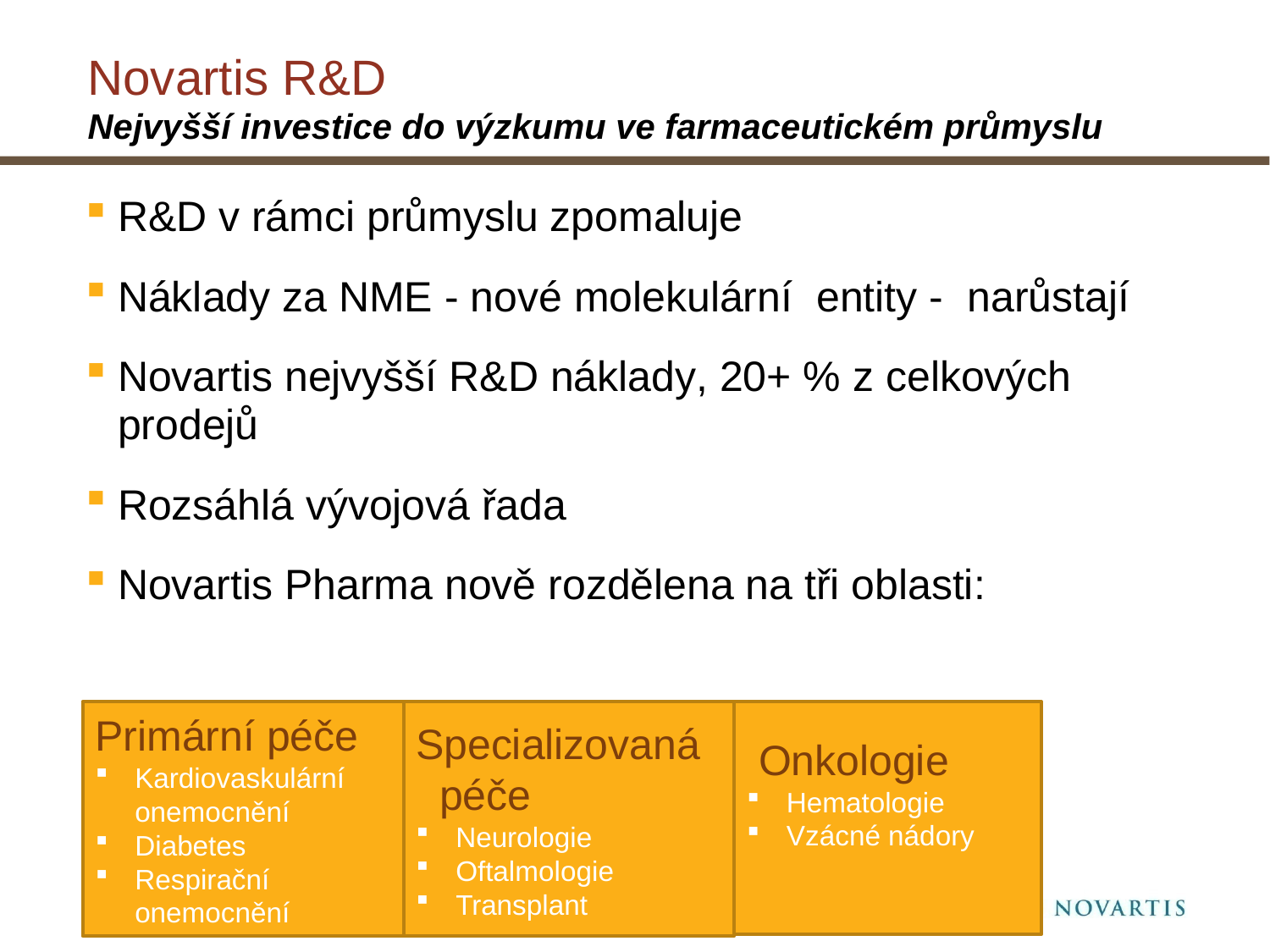

# Novartis R&D
Nejvyšší investice do výzkumu ve farmaceutickém průmyslu
R&D v rámci průmyslu zpomaluje
Náklady za NME - nové molekulární  entity -  narůstají
Novartis nejvyšší R&D náklady, 20+ % z celkových prodejů
Rozsáhlá vývojová řada
Novartis Pharma nově rozdělena na tři oblasti:

Specializovaná    péče
Neurologie
Oftalmologie
Transplant
 Onkologie
Hematologie
Vzácné nádory

Primární péče
Kardiovaskulární onemocnění
Diabetes
Respirační onemocnění
 | Heidrun Irschik | Nov 27th | Business Use Only
3